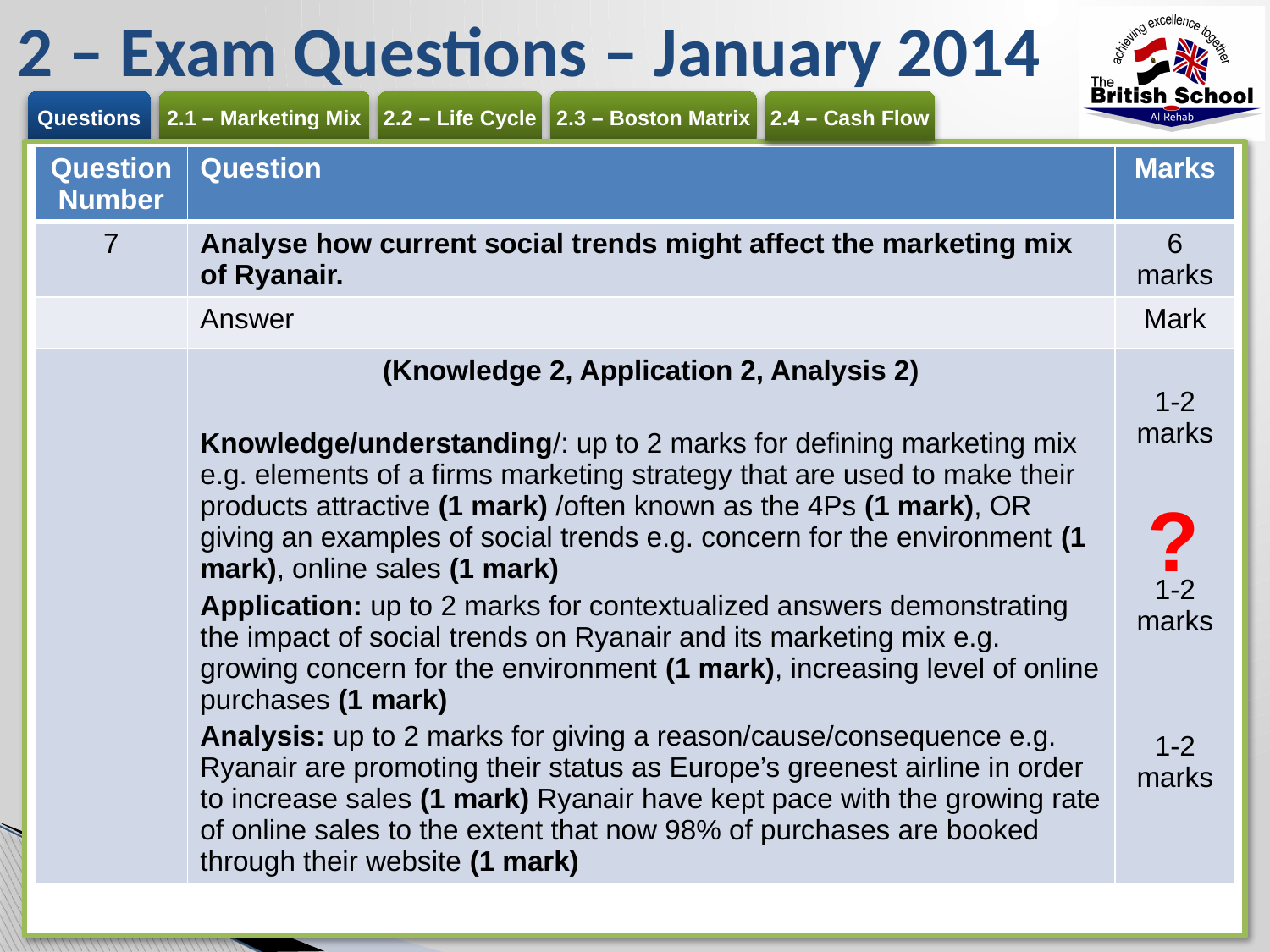

# 2 – Exam Questions – January 2014
| Question Number | Question | Marks |
| --- | --- | --- |
| 7 | Analyse how current social trends might affect the marketing mix of Ryanair. | 6 marks |
|  | Answer | Mark |
|  | (Knowledge 2, Application 2, Analysis 2) Knowledge/understanding/: up to 2 marks for defining marketing mix e.g. elements of a firms marketing strategy that are used to make their products attractive (1 mark) /often known as the 4Ps (1 mark), OR giving an examples of social trends e.g. concern for the environment (1 mark), online sales (1 mark) Application: up to 2 marks for contextualized answers demonstrating the impact of social trends on Ryanair and its marketing mix e.g. growing concern for the environment (1 mark), increasing level of online purchases (1 mark) Analysis: up to 2 marks for giving a reason/cause/consequence e.g. Ryanair are promoting their status as Europe’s greenest airline in order to increase sales (1 mark) Ryanair have kept pace with the growing rate of online sales to the extent that now 98% of purchases are booked through their website (1 mark) | 1-2 marks 1-2 marks 1-2 marks |
?